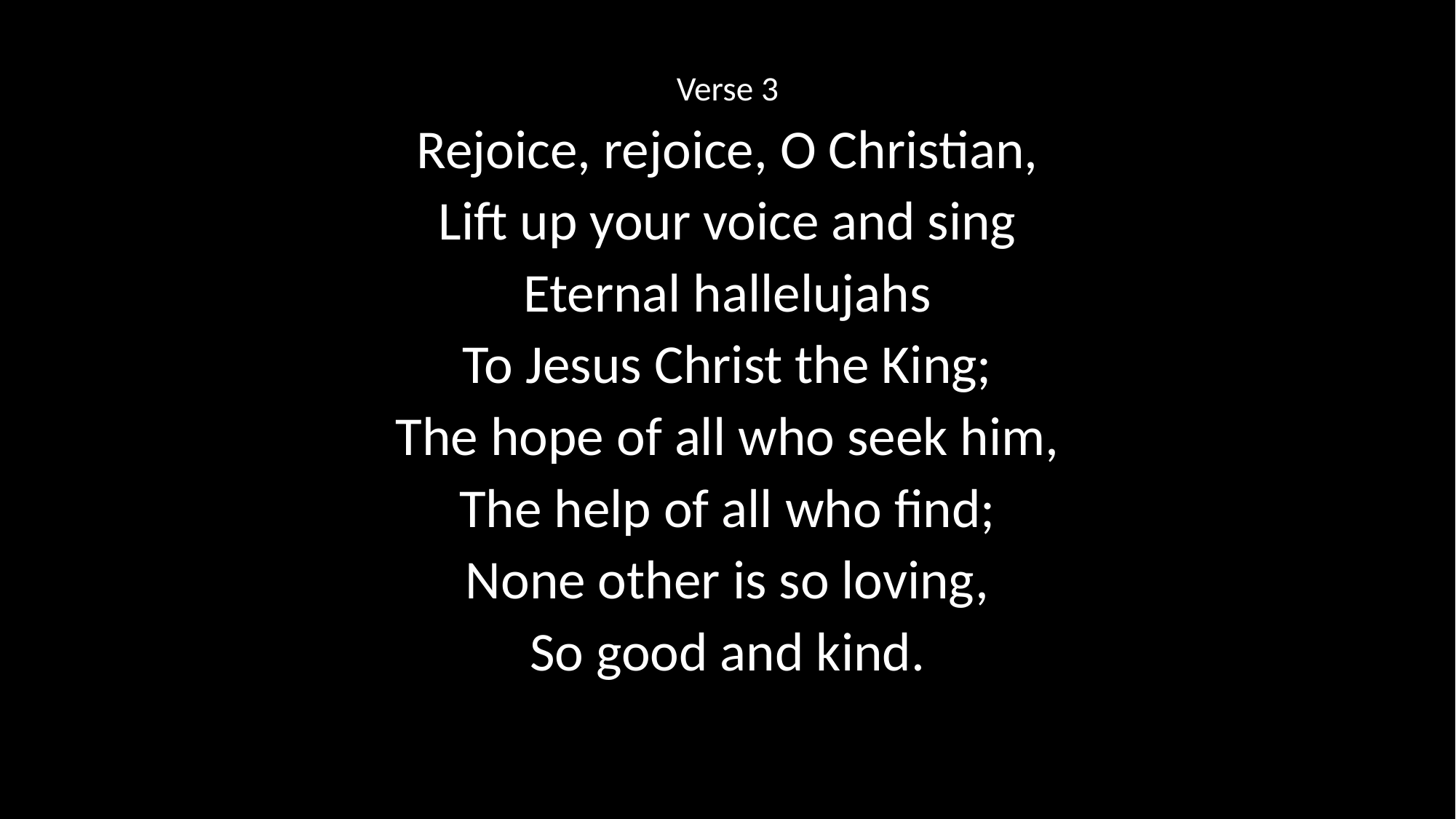

Verse 3
Rejoice, rejoice, O Christian,
Lift up your voice and sing
Eternal hallelujahs
To Jesus Christ the King;
The hope of all who seek him,
The help of all who find;
None other is so loving,
So good and kind.